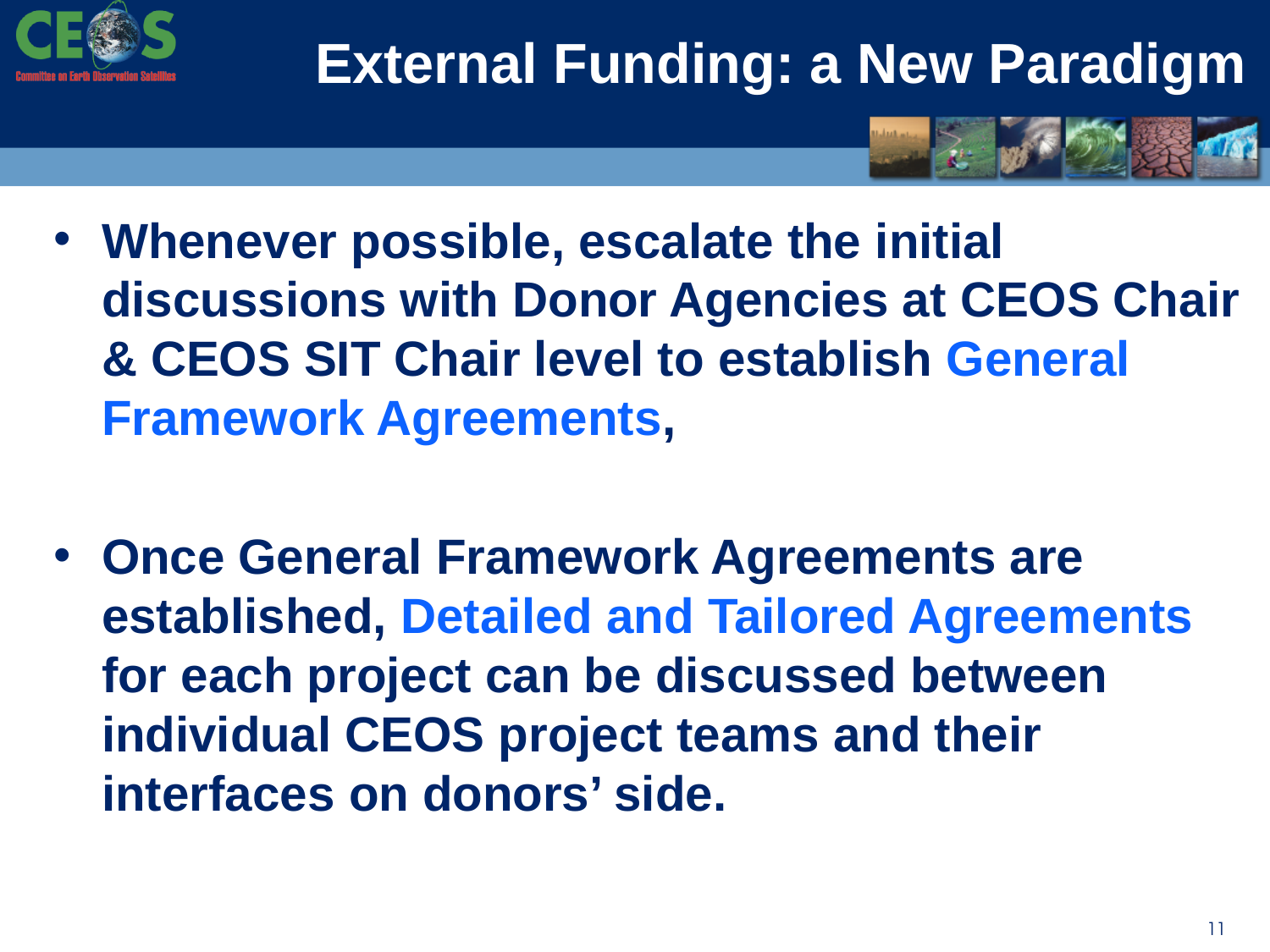

# External Funding: a New Paradigm
Whenever possible, escalate the initial discussions with Donor Agencies at CEOS Chair & CEOS SIT Chair level to establish General Framework Agreements,

Once General Framework Agreements are established, Detailed and Tailored Agreements for each project can be discussed between individual CEOS project teams and their interfaces on donors’ side.